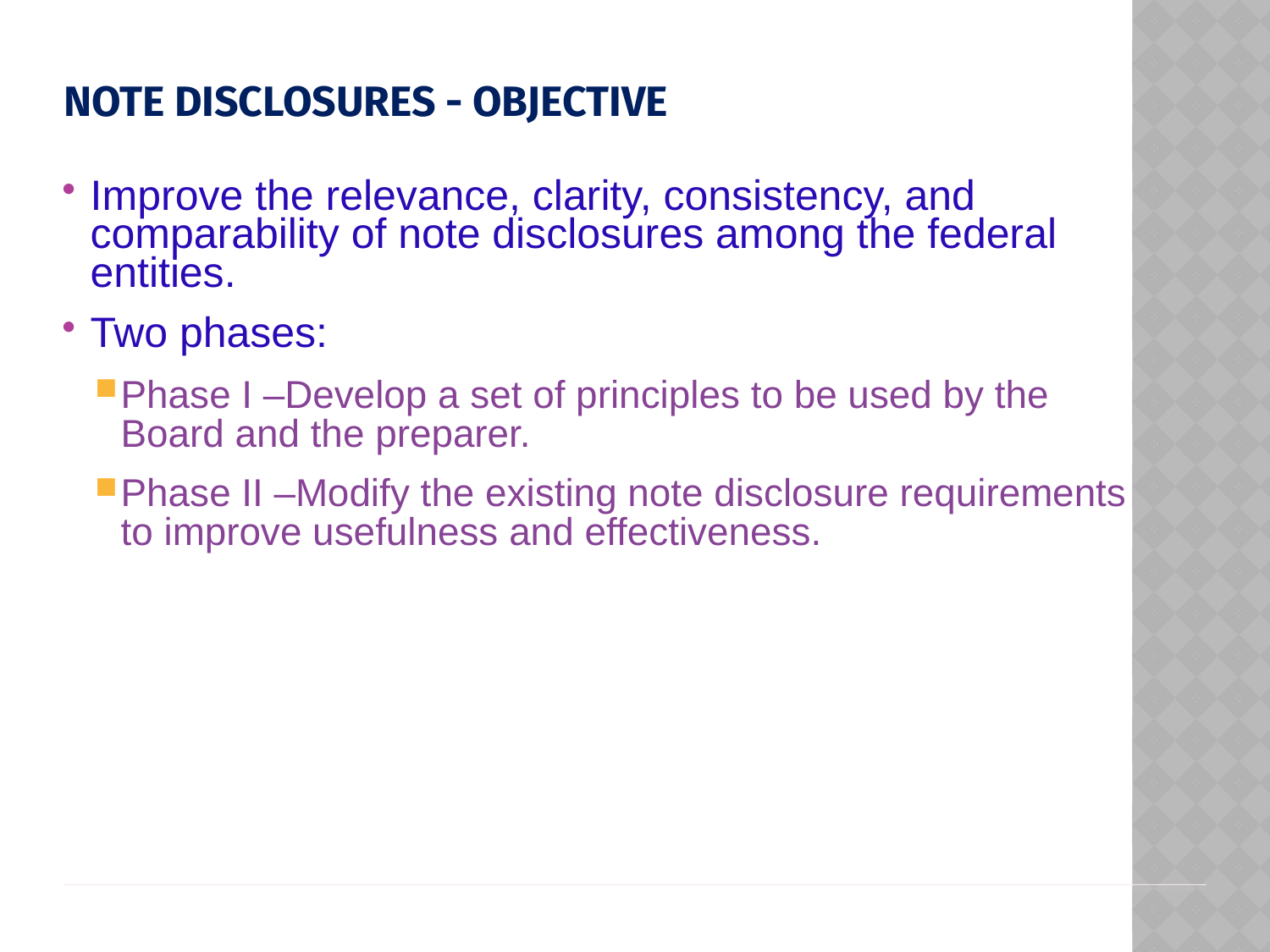

# Note disclosures - Objective
Improve the relevance, clarity, consistency, and comparability of note disclosures among the federal entities.
Two phases:
Phase I –Develop a set of principles to be used by the Board and the preparer.
Phase II –Modify the existing note disclosure requirements  to improve usefulness and effectiveness.